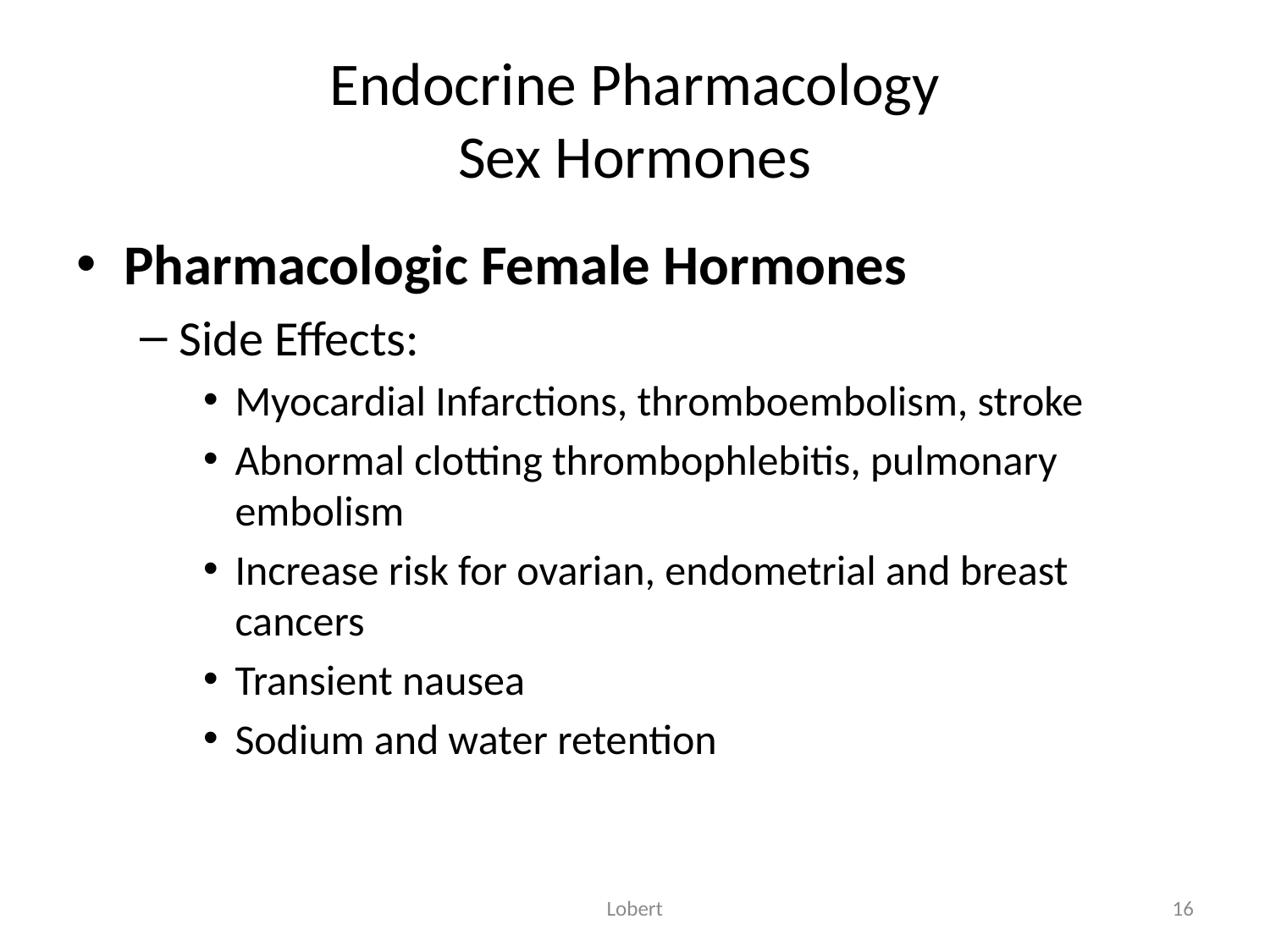

# Endocrine Pharmacology Sex Hormones
Pharmacologic Female Hormones
Side Effects:
Myocardial Infarctions, thromboembolism, stroke
Abnormal clotting thrombophlebitis, pulmonary embolism
Increase risk for ovarian, endometrial and breast cancers
Transient nausea
Sodium and water retention
Lobert
16